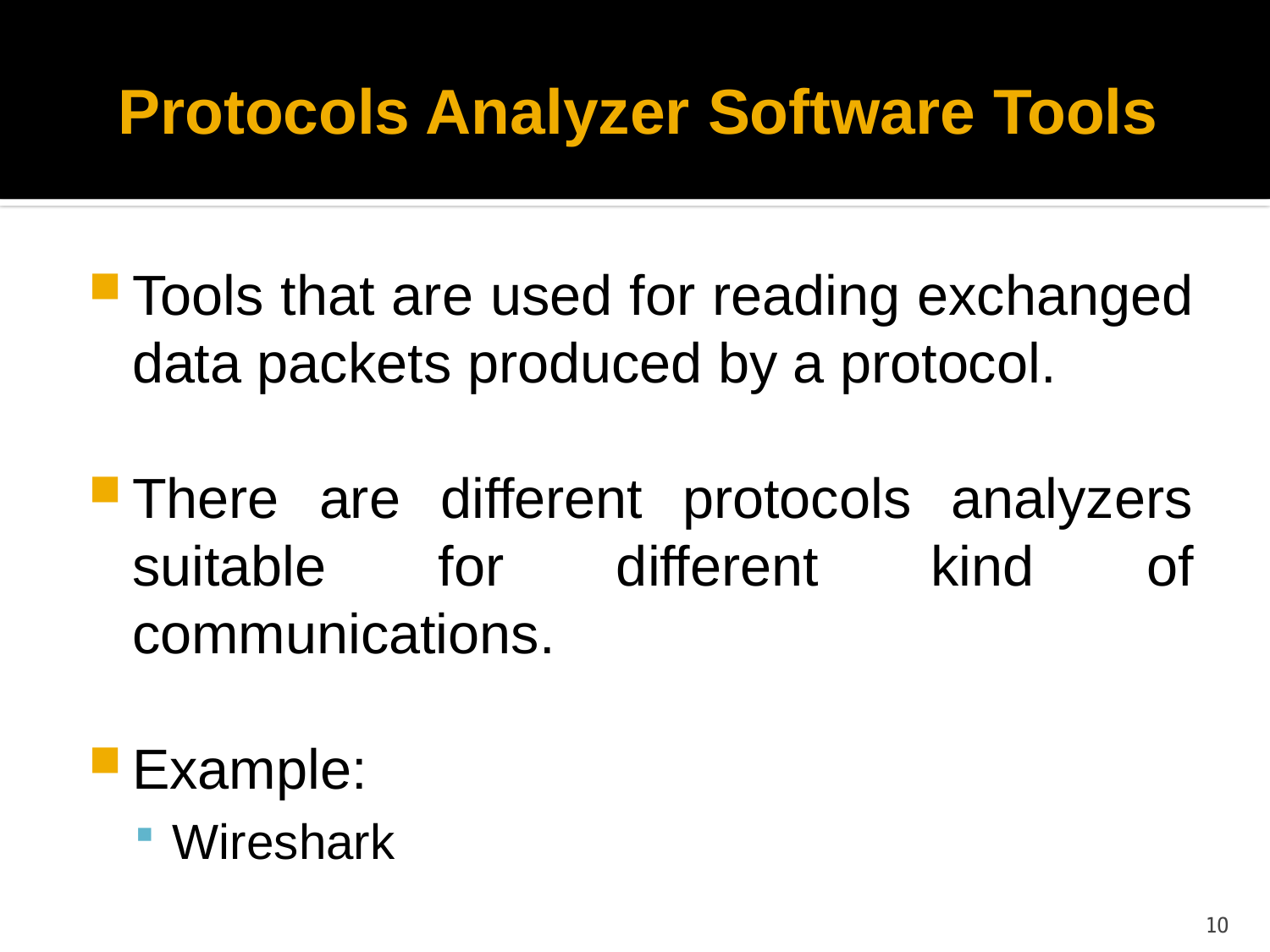

# Protocols Analyzer Software Tools
Tools that are used for reading exchanged data packets produced by a protocol.

There are different protocols analyzers suitable for different kind of communications.

Example:
Wireshark

10